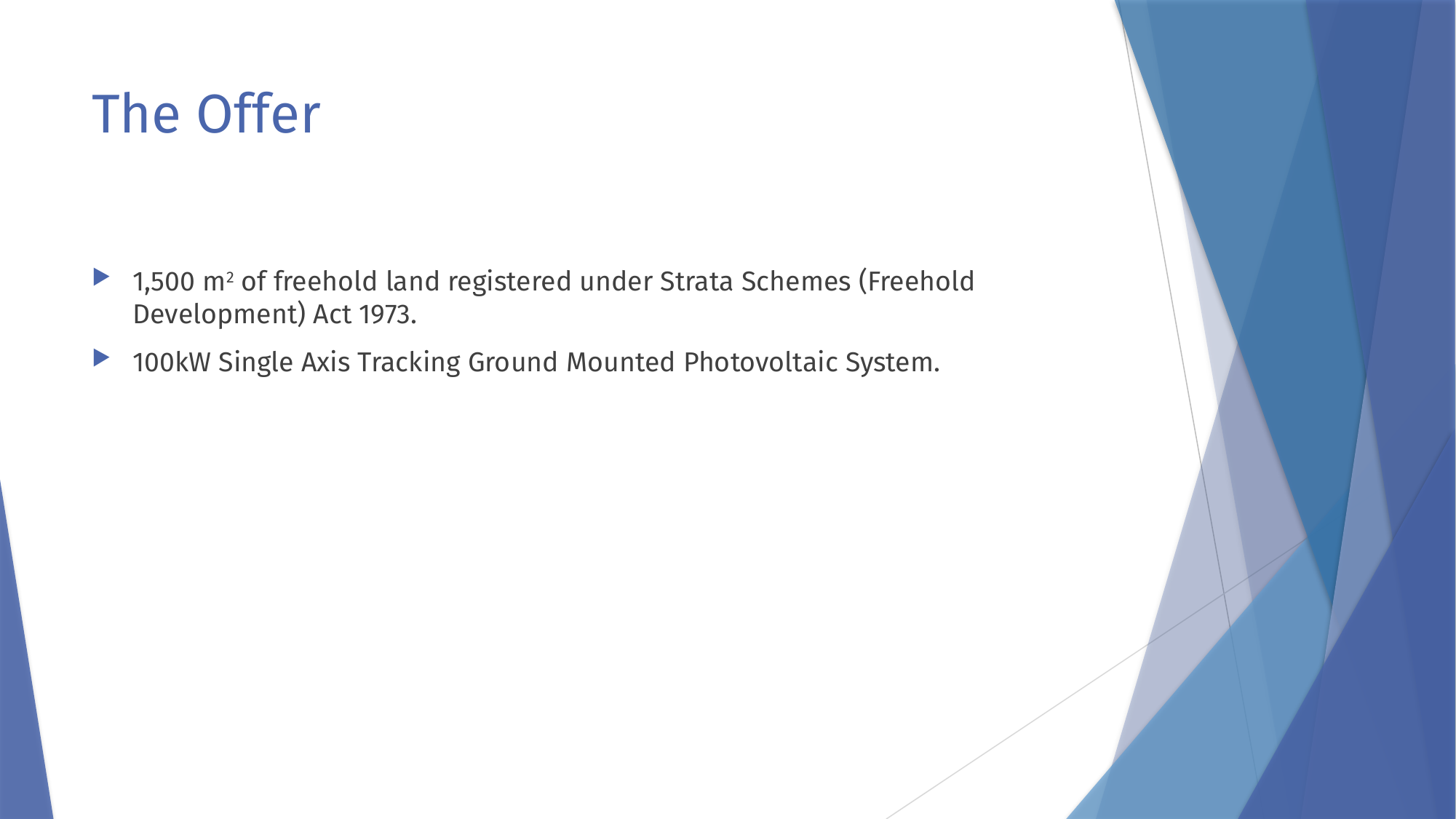

# The Offer
1,500 m2 of freehold land registered under Strata Schemes (Freehold Development) Act 1973.
100kW Single Axis Tracking Ground Mounted Photovoltaic System.